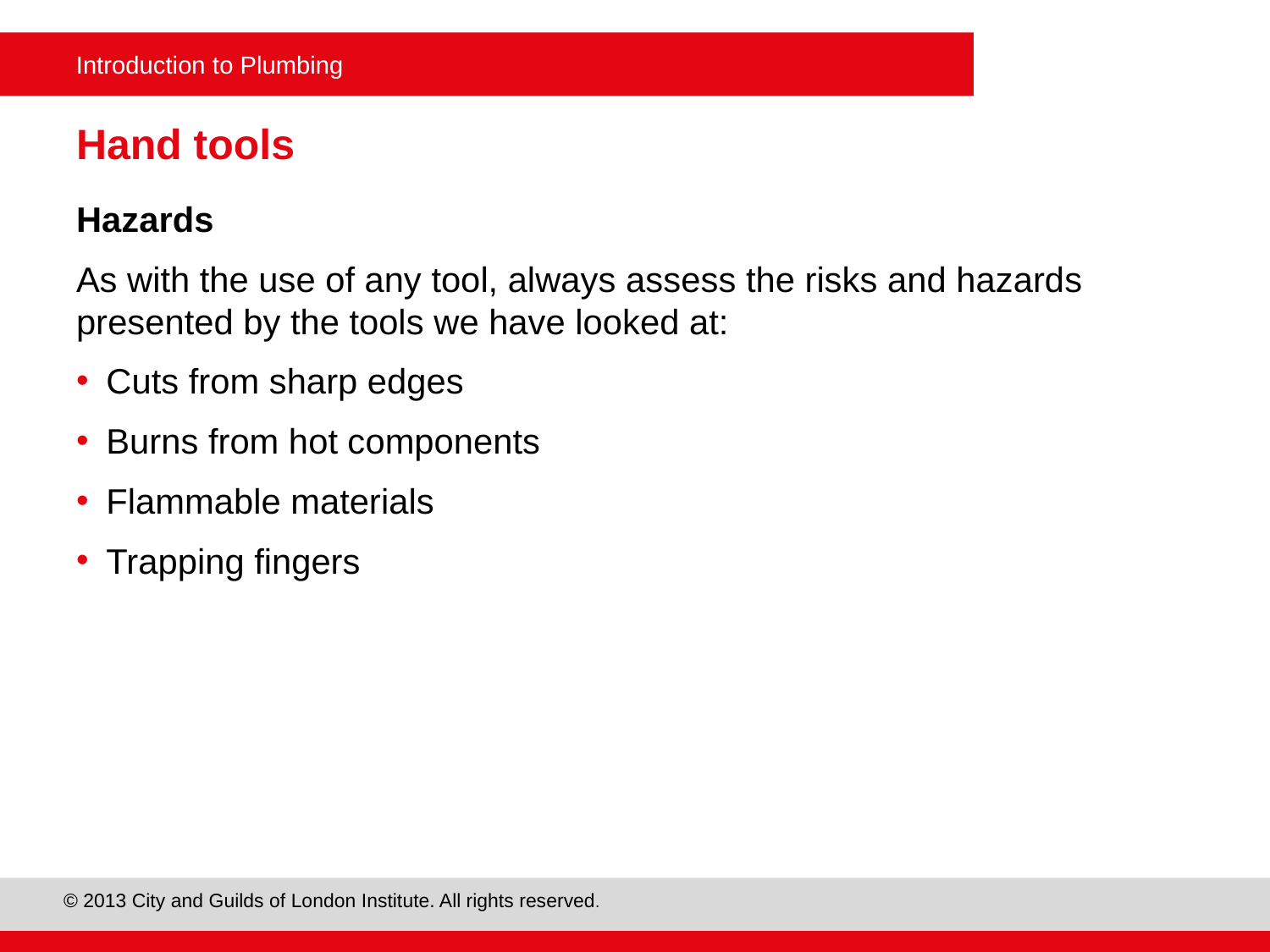

# Hand tools
Hazards
As with the use of any tool, always assess the risks and hazards presented by the tools we have looked at:
Cuts from sharp edges
Burns from hot components
Flammable materials
Trapping fingers